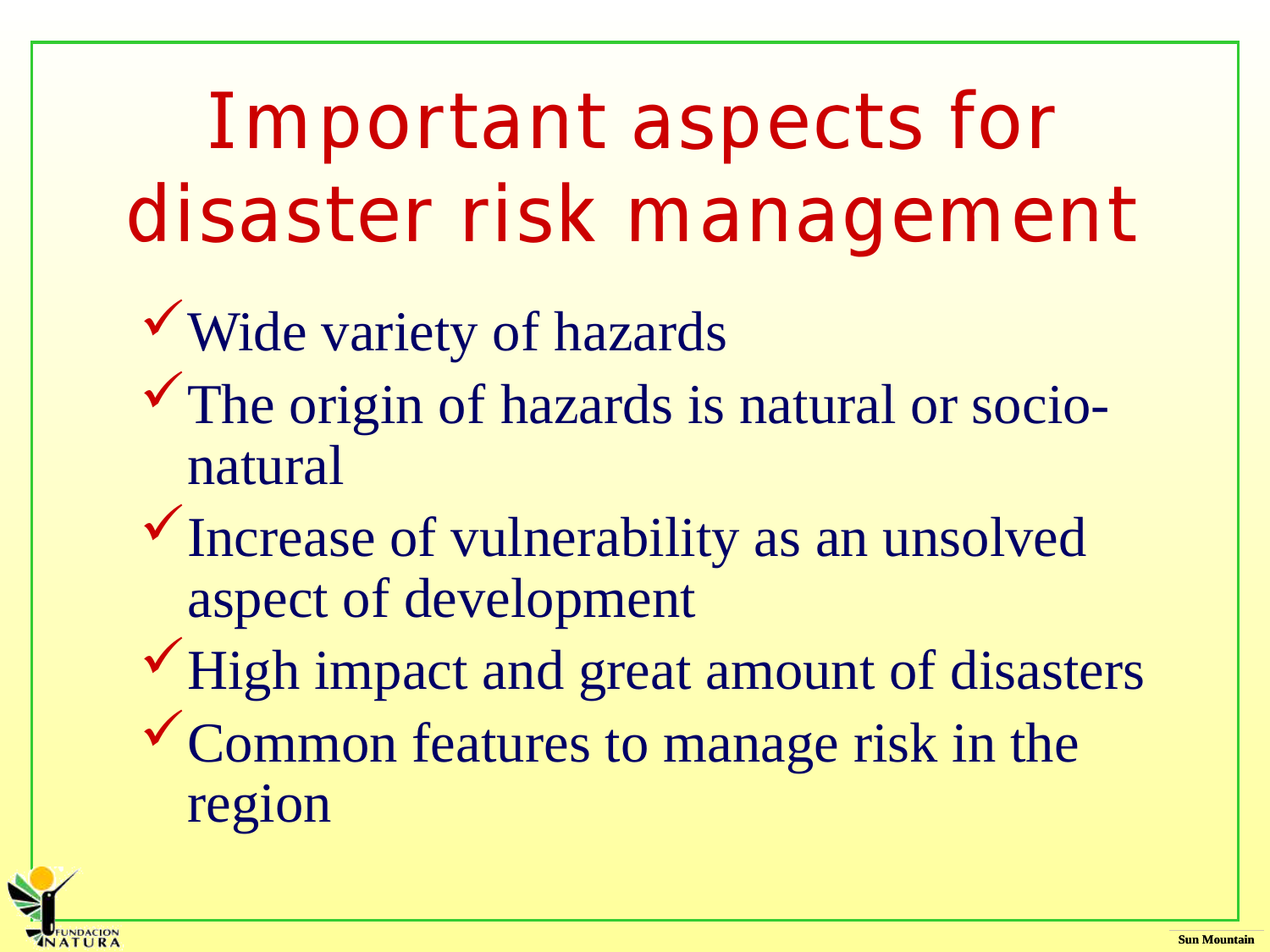

# Important aspects for disaster risk management
Wide variety of hazards
The origin of hazards is natural or socio-natural
Increase of vulnerability as an unsolved aspect of development
High impact and great amount of disasters
Common features to manage risk in the region